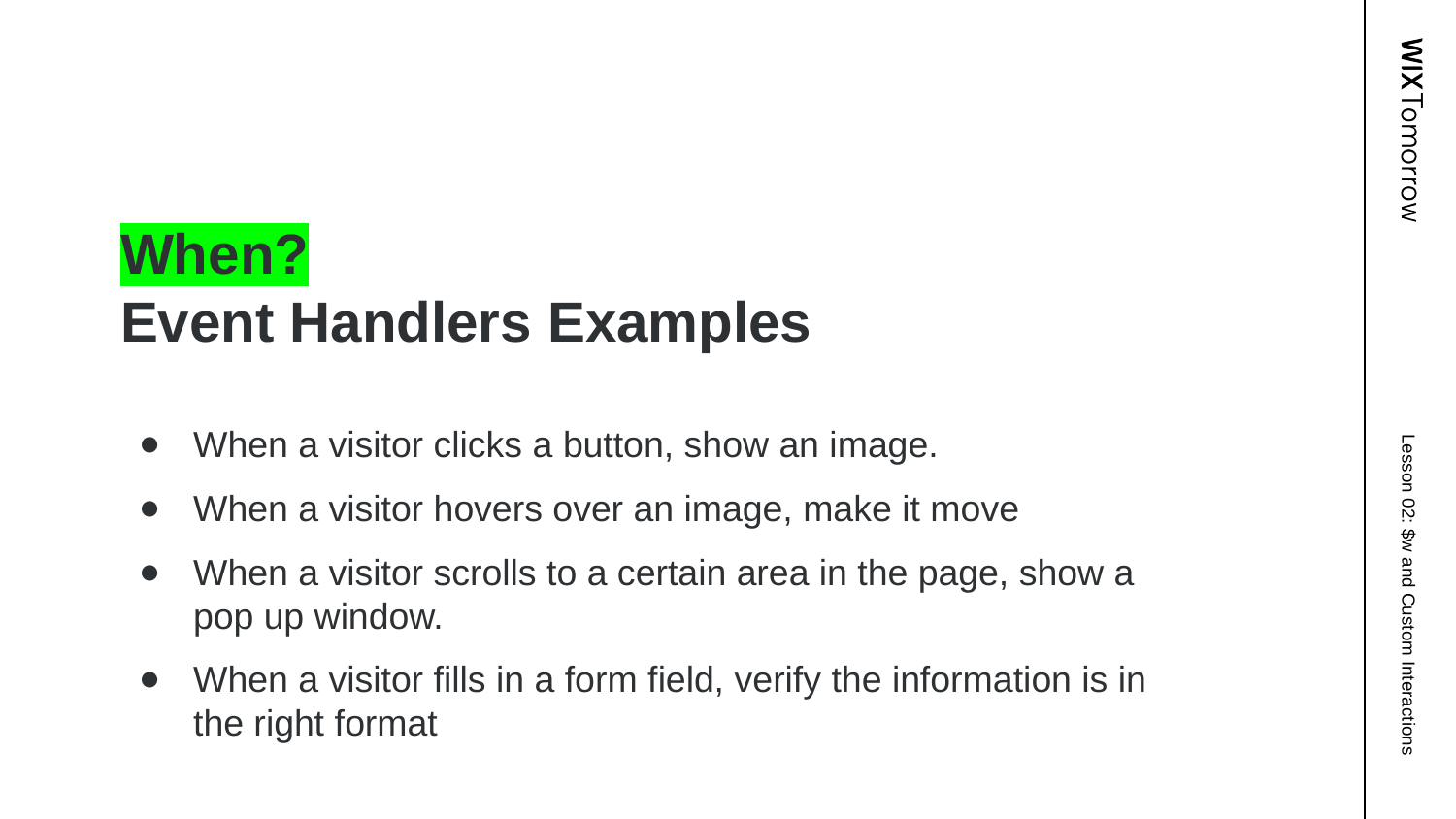

# When?
Event Handlers Examples

When a visitor clicks a button, show an image.
When a visitor hovers over an image, make it move
When a visitor scrolls to a certain area in the page, show a pop up window.
When a visitor fills in a form field, verify the information is in the right format